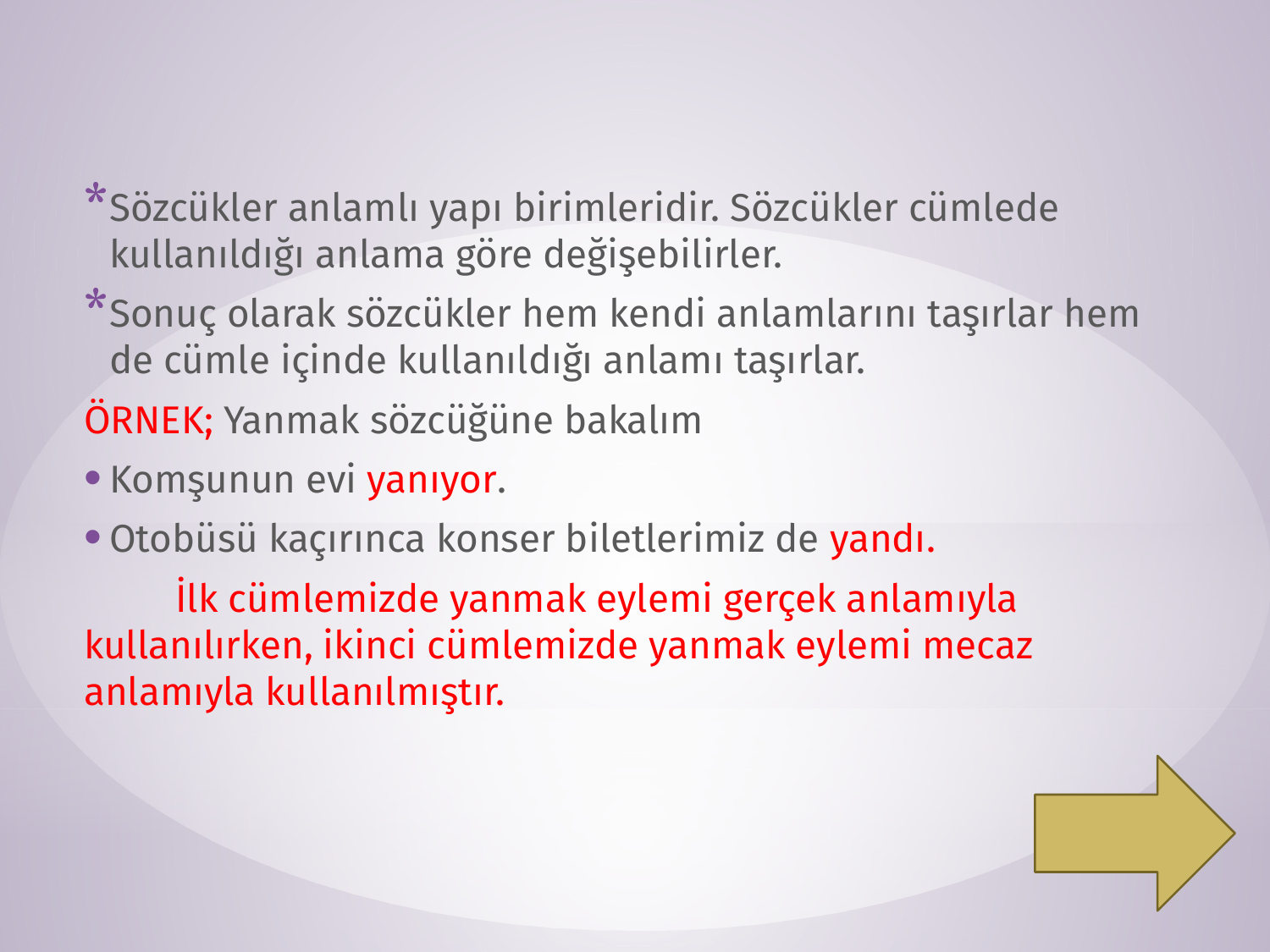

Sözcükler anlamlı yapı birimleridir. Sözcükler cümlede kullanıldığı anlama göre değişebilirler.
Sonuç olarak sözcükler hem kendi anlamlarını taşırlar hem de cümle içinde kullanıldığı anlamı taşırlar.
ÖRNEK; Yanmak sözcüğüne bakalım
Komşunun evi yanıyor.
Otobüsü kaçırınca konser biletlerimiz de yandı.
         İlk cümlemizde yanmak eylemi gerçek anlamıyla kullanılırken, ikinci cümlemizde yanmak eylemi mecaz anlamıyla kullanılmıştır.